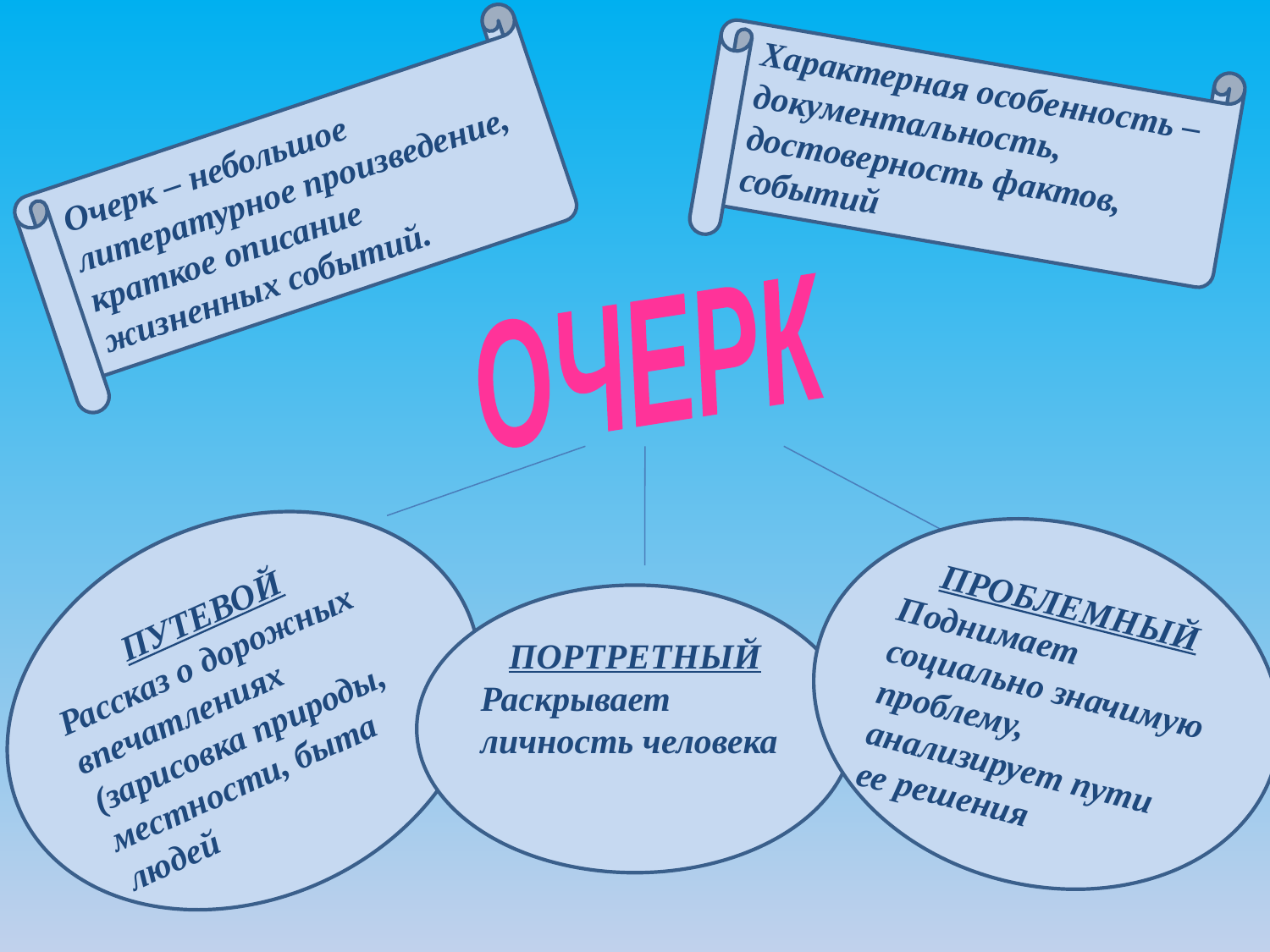

Характерная особенность – документальность, достоверность фактов, событий
Очерк – небольшое литературное произведение, краткое описание жизненных событий.
ОЧЕРК
ПУТЕВОЙ
Рассказ о дорожных впечатлениях (зарисовка природы, местности, быта людей
ПРОБЛЕМНЫЙ
Поднимает социально значимую проблему, анализирует пути ее решения

ПОРТРЕТНЫЙ
Раскрывает личность человека